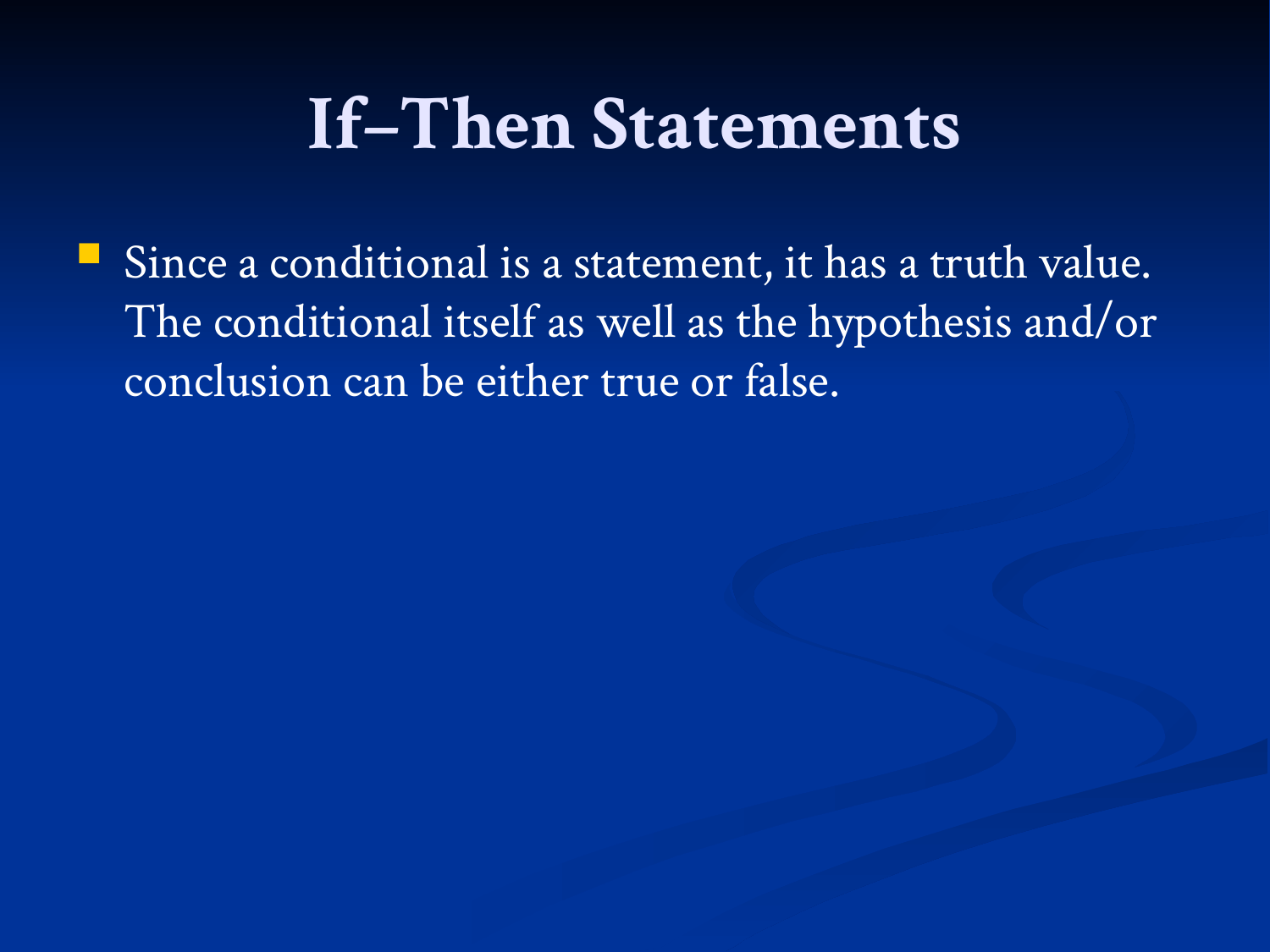

# If–Then Statements
Since a conditional is a statement, it has a truth value. The conditional itself as well as the hypothesis and/or conclusion can be either true or false.